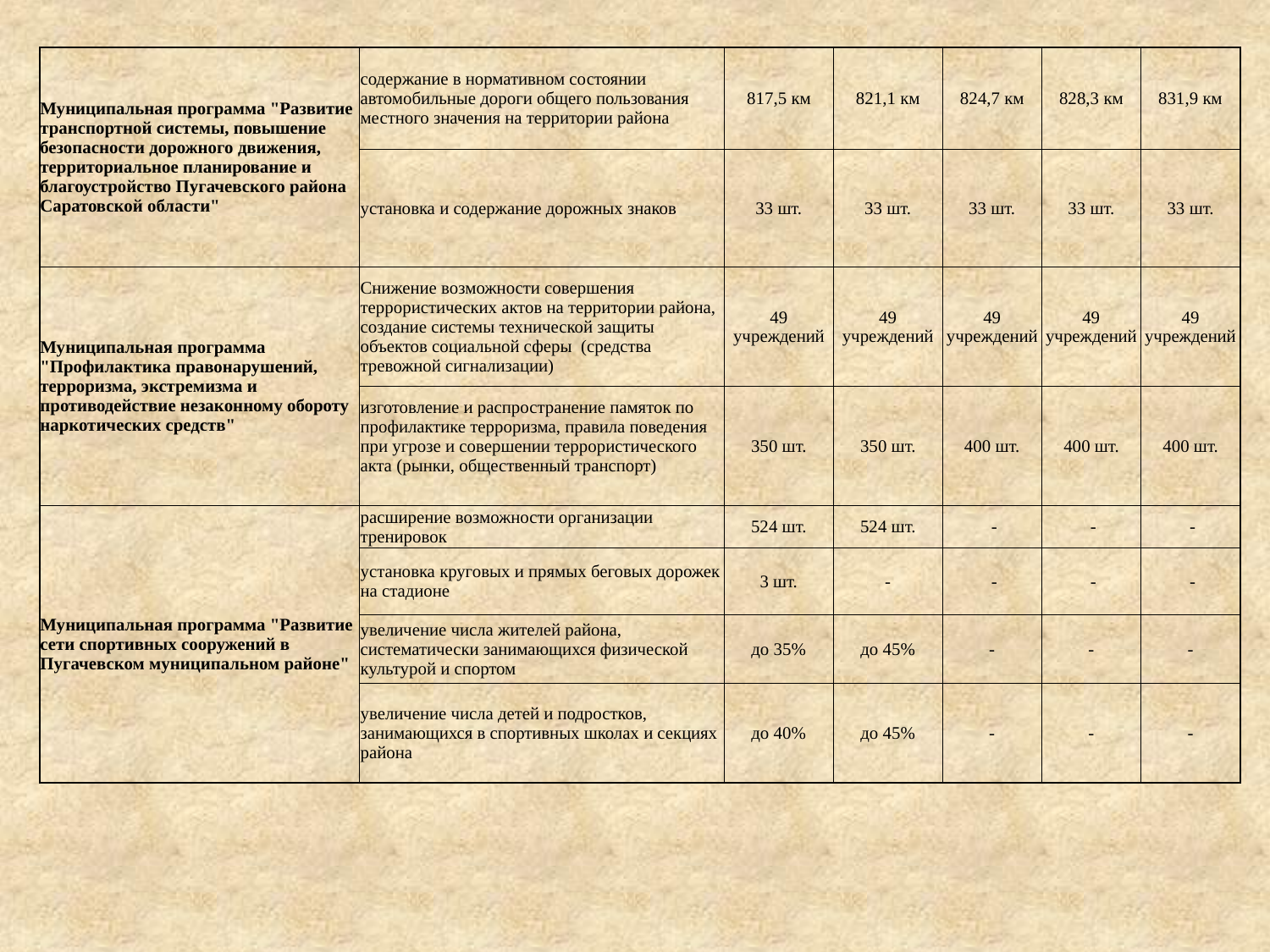

| Муниципальная программа "Развитие транспортной системы, повышение безопасности дорожного движения, территориальное планирование и благоустройство Пугачевского района Саратовской области" | содержание в нормативном состоянии автомобильные дороги общего пользования местного значения на территории района | 817,5 км | 821,1 км | 824,7 км | 828,3 км | 831,9 км |
| --- | --- | --- | --- | --- | --- | --- |
|  | установка и содержание дорожных знаков | 33 шт. | 33 шт. | 33 шт. | 33 шт. | 33 шт. |
| Муниципальная программа "Профилактика правонарушений, терроризма, экстремизма и противодействие незаконному обороту наркотических средств" | Снижение возможности совершения террористических актов на территории района, создание системы технической защиты объектов социальной сферы (средства тревожной сигнализации) | 49 учреждений | 49 учреждений | 49 учреждений | 49 учреждений | 49 учреждений |
|  | изготовление и распространение памяток по профилактике терроризма, правила поведения при угрозе и совершении террористического акта (рынки, общественный транспорт) | 350 шт. | 350 шт. | 400 шт. | 400 шт. | 400 шт. |
| Муниципальная программа "Развитие сети спортивных сооружений в Пугачевском муниципальном районе" | расширение возможности организации тренировок | 524 шт. | 524 шт. | - | - | - |
|  | установка круговых и прямых беговых дорожек на стадионе | 3 шт. | - | - | - | - |
|  | увеличение числа жителей района, систематически занимающихся физической культурой и спортом | до 35% | до 45% | - | - | - |
|  | увеличение числа детей и подростков, занимающихся в спортивных школах и секциях района | до 40% | до 45% | - | - | - |